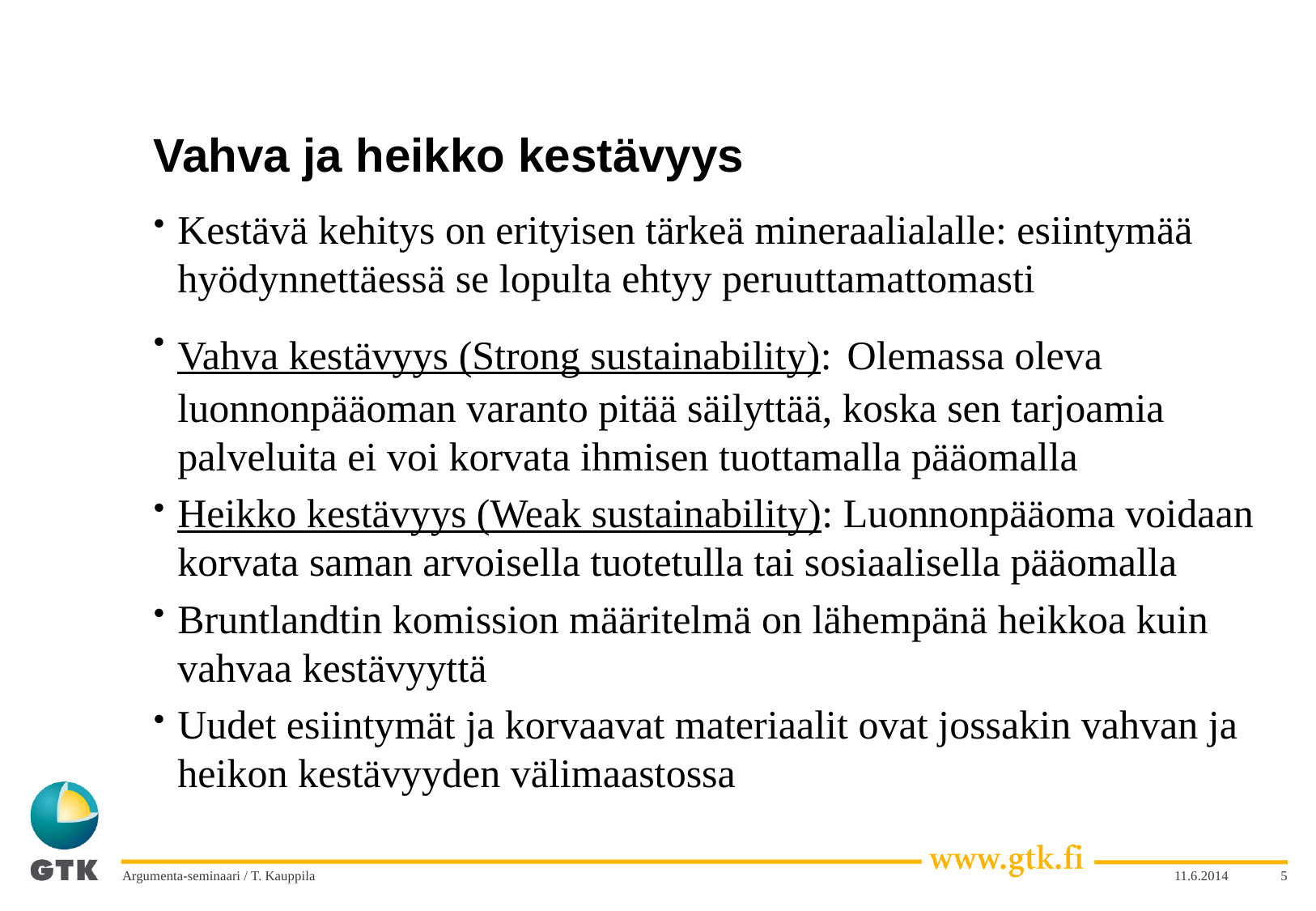

# Vahva ja heikko kestävyys
Kestävä kehitys on erityisen tärkeä mineraalialalle: esiintymää hyödynnettäessä se lopulta ehtyy peruuttamattomasti
Vahva kestävyys (Strong sustainability): Olemassa oleva luonnonpääoman varanto pitää säilyttää, koska sen tarjoamia palveluita ei voi korvata ihmisen tuottamalla pääomalla
Heikko kestävyys (Weak sustainability): Luonnonpääoma voidaan korvata saman arvoisella tuotetulla tai sosiaalisella pääomalla
Bruntlandtin komission määritelmä on lähempänä heikkoa kuin vahvaa kestävyyttä
Uudet esiintymät ja korvaavat materiaalit ovat jossakin vahvan ja heikon kestävyyden välimaastossa
Argumenta-seminaari / T. Kauppila
11.6.2014
5